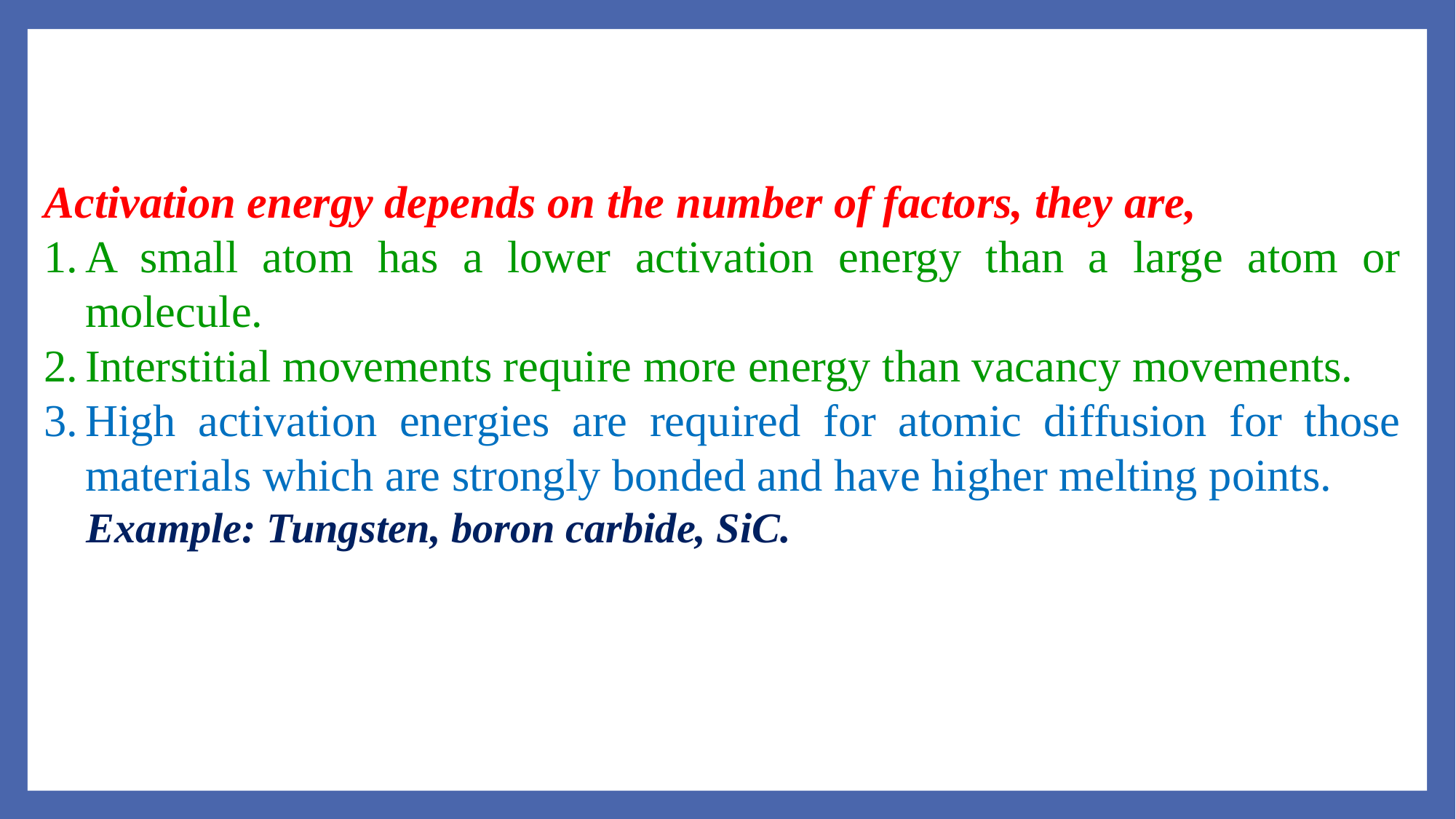

Activation energy depends on the number of factors, they are,
A small atom has a lower activation energy than a large atom or molecule.
Interstitial movements require more energy than vacancy movements.
High activation energies are required for atomic diffusion for those materials which are strongly bonded and have higher melting points.
    Example: Tungsten, boron carbide, SiC.